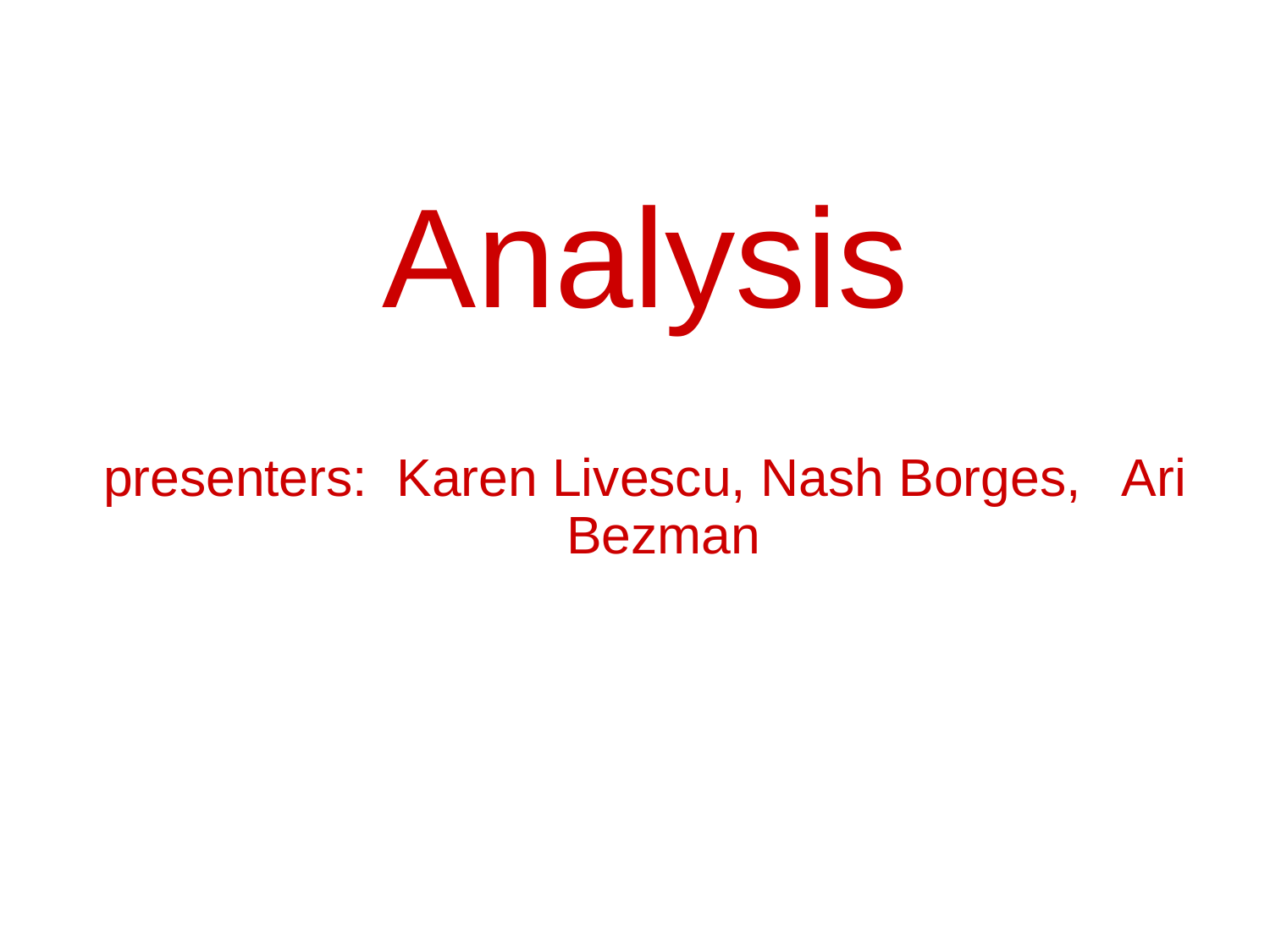

Analysis

presenters:  Karen Livescu, Nash Borges,   Ari Bezman